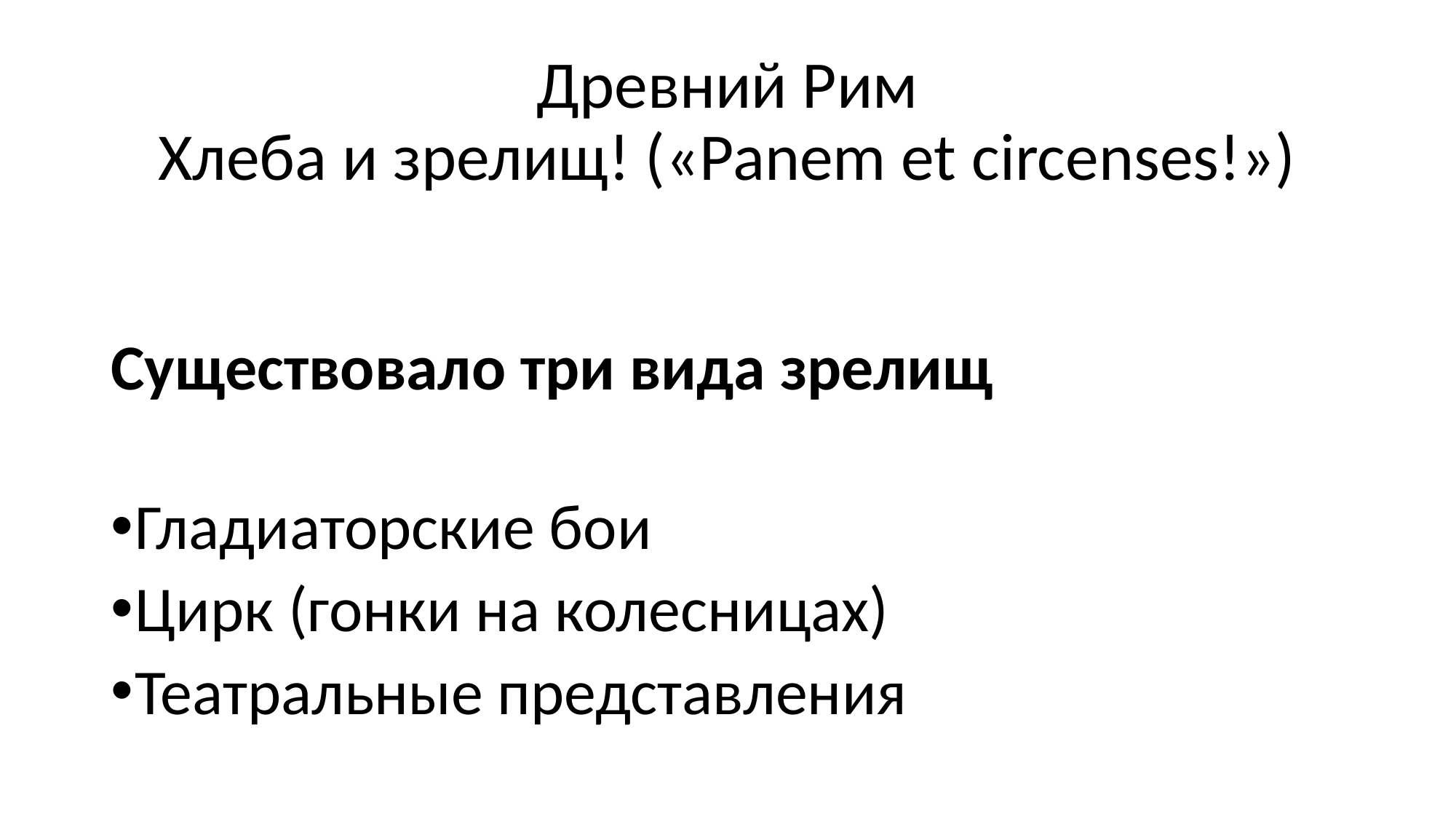

# Древний Рим Хлеба и зрелищ! («Panem et circenses!»)
Существовало три вида зрелищ
Гладиаторские бои
Цирк (гонки на колесницах)
Театральные представления